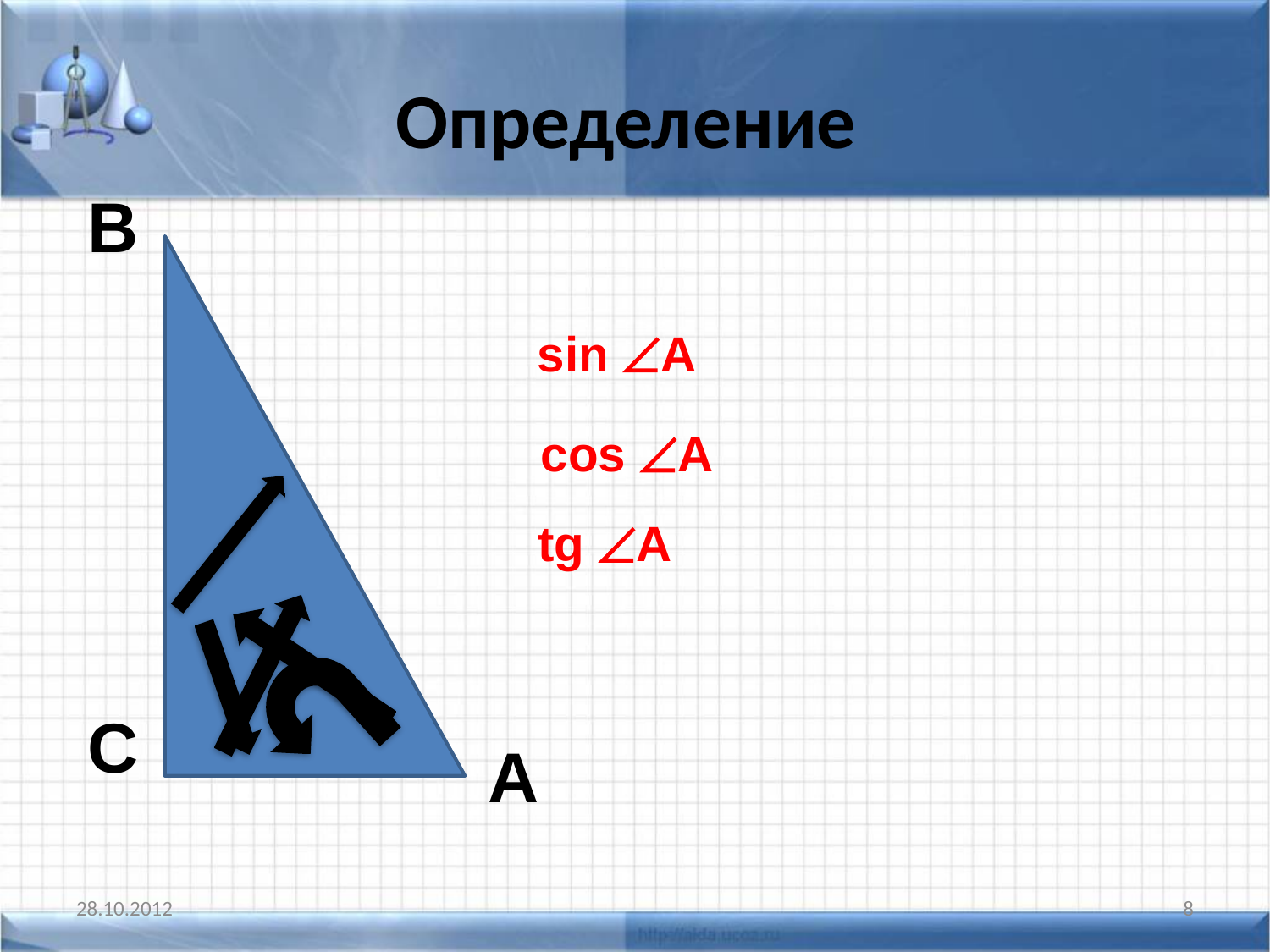

# Определение
B

sin ∠A
cos ∠A

tg ∠A

C
А
28.10.2012
8